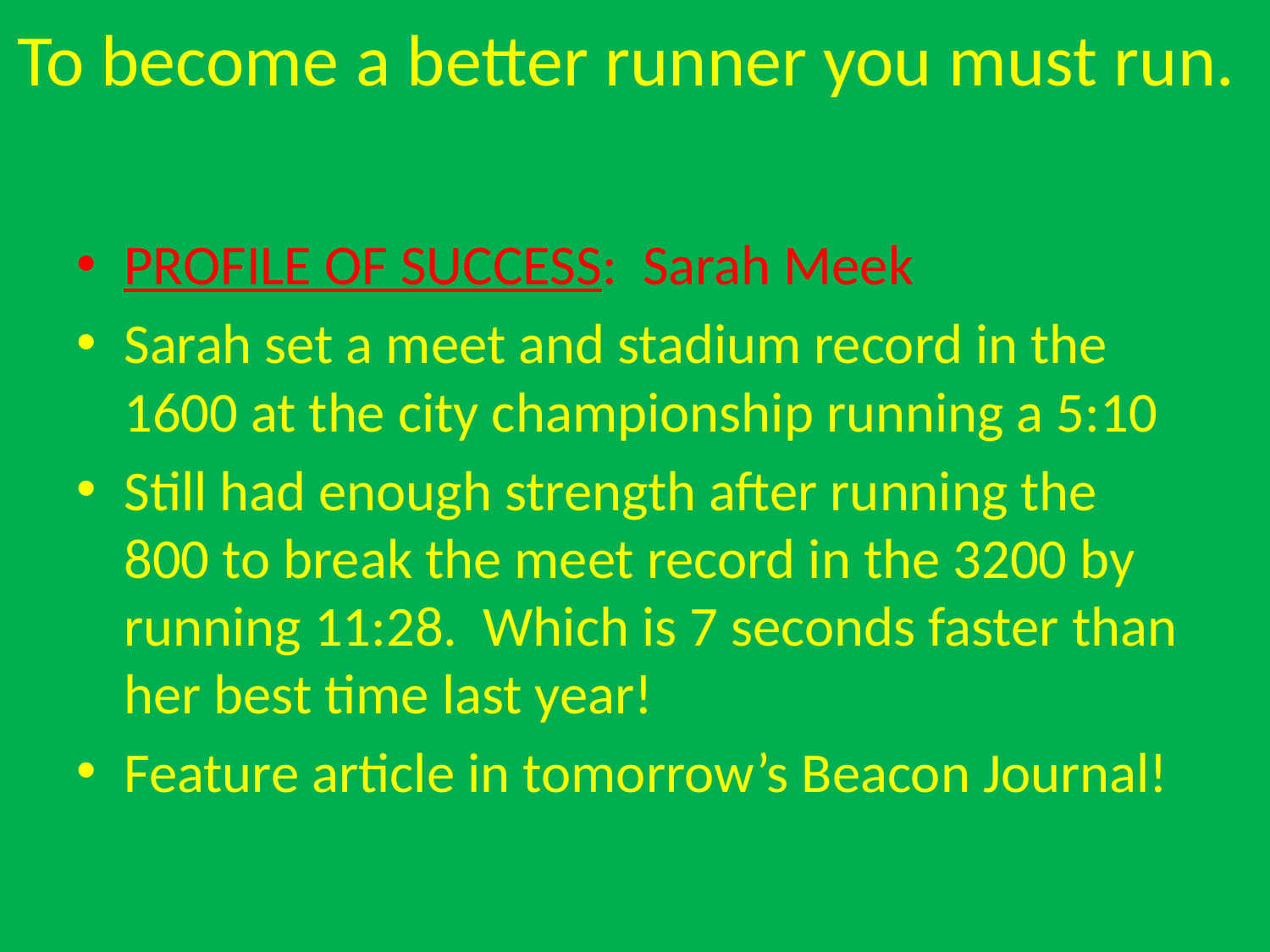

# To become a better runner you must run.
PROFILE OF SUCCESS:  Sarah Meek
Sarah set a meet and stadium record in the 1600 at the city championship running a 5:10
Still had enough strength after running the 800 to break the meet record in the 3200 by running 11:28.  Which is 7 seconds faster than her best time last year!
Feature article in tomorrow’s Beacon Journal!